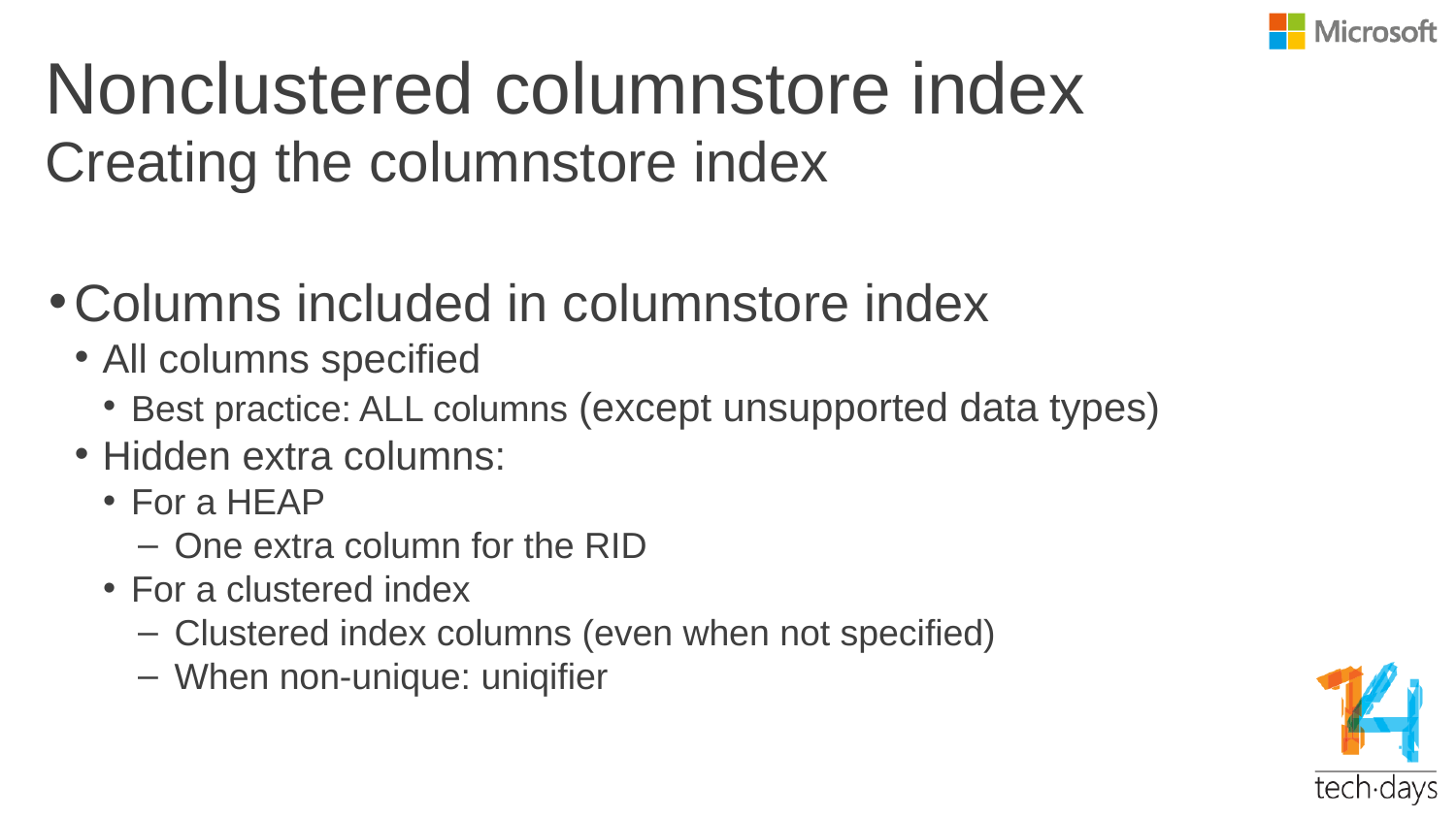

# Nonclustered columnstore index
Creating the columnstore index
Columns included in columnstore index
All columns specified
Best practice: ALL columns (except unsupported data types)
Hidden extra columns:
For a HEAP
One extra column for the RID
For a clustered index
Clustered index columns (even when not specified)
When non-unique: uniqifier